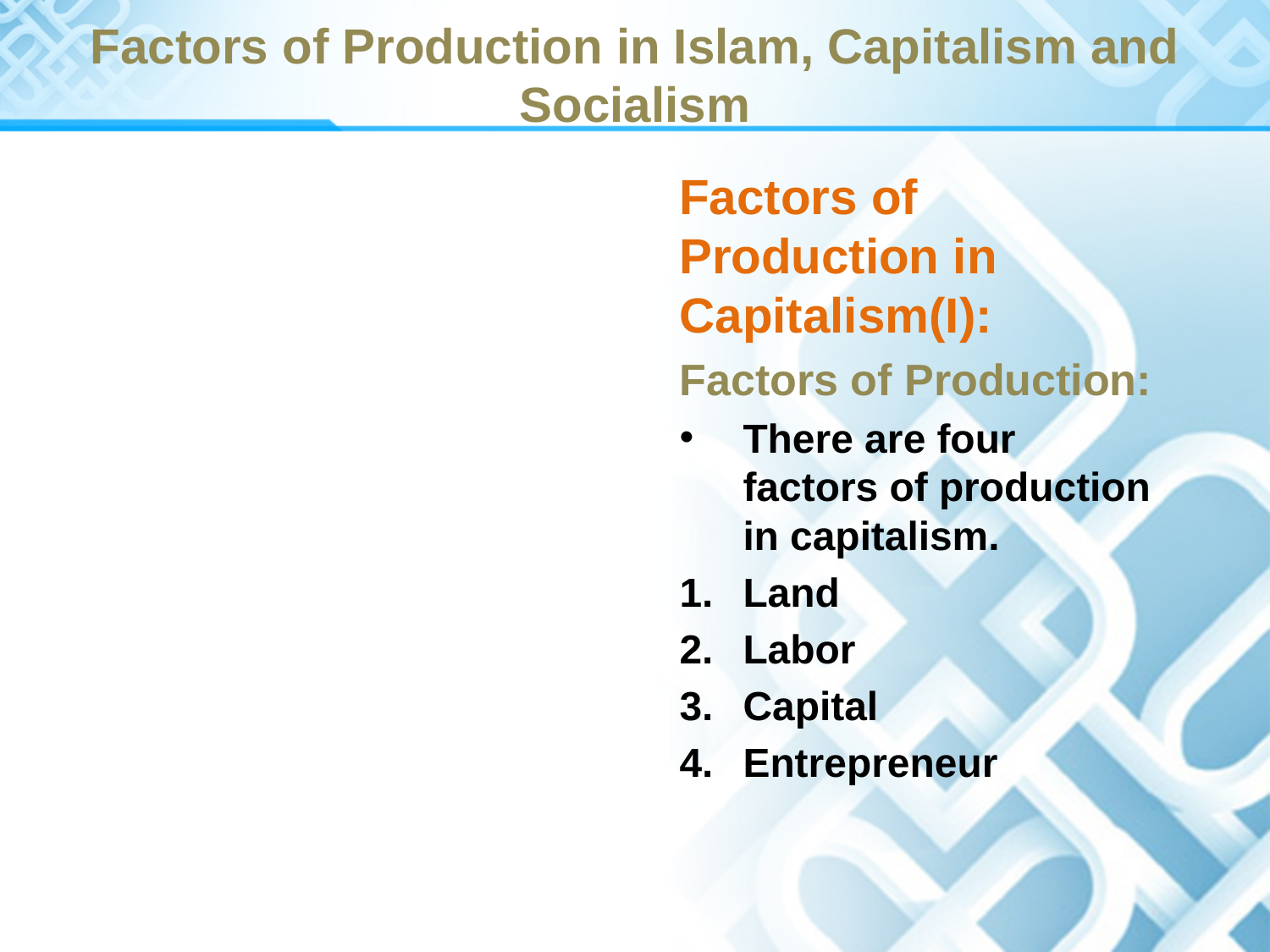

Factors of Production in Islam, Capitalism and Socialism
Factors of Production in Capitalism(I):
Factors of Production:
There are four factors of production in capitalism.
Land
Labor
Capital
Entrepreneur